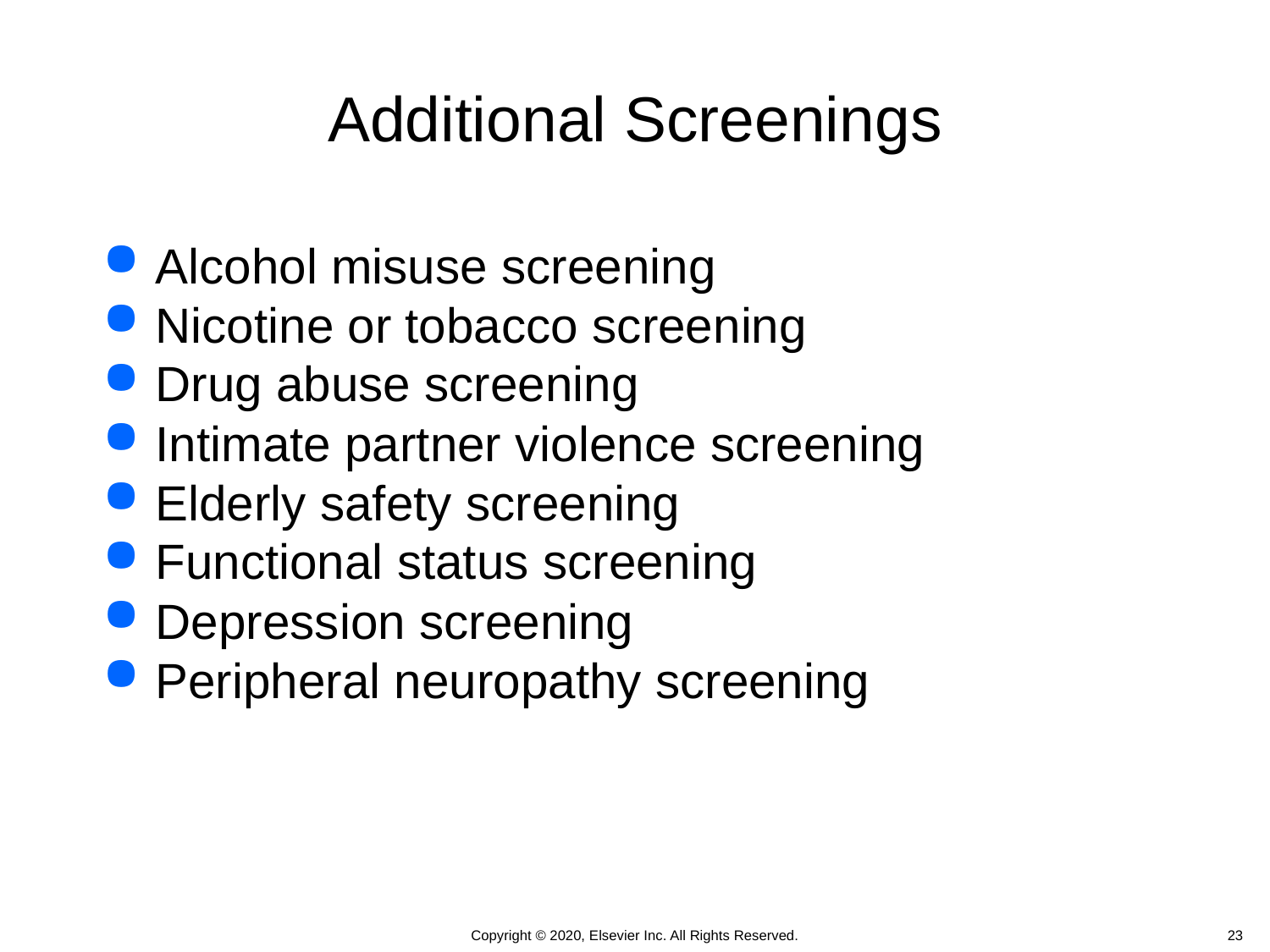

# Additional Screenings
Alcohol misuse screening
Nicotine or tobacco screening
Drug abuse screening
Intimate partner violence screening
Elderly safety screening
Functional status screening
Depression screening
Peripheral neuropathy screening
 23